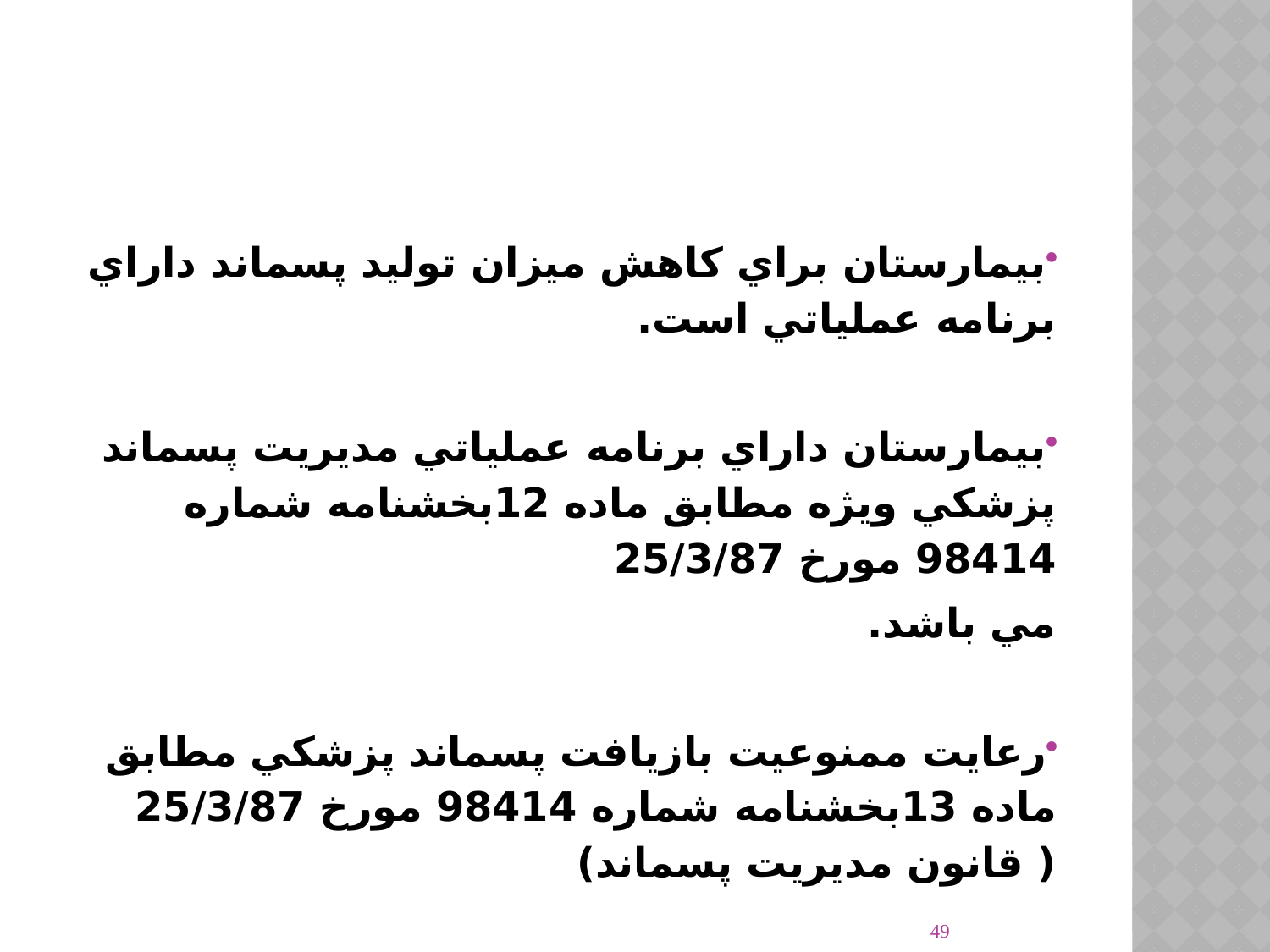

#
بيمارستان براي كاهش ميزان توليد پسماند داراي برنامه عملياتي است.

بيمارستان داراي برنامه عملياتي مديريت پسماند پزشكي ويژه مطابق ماده 12بخشنامه شماره 98414 مورخ 25/3/87
مي باشد.

رعایت ممنوعيت بازيافت پسماند پزشكي مطابق ماده 13بخشنامه شماره 98414 مورخ 25/3/87 ( قانون مديريت پسماند)

49